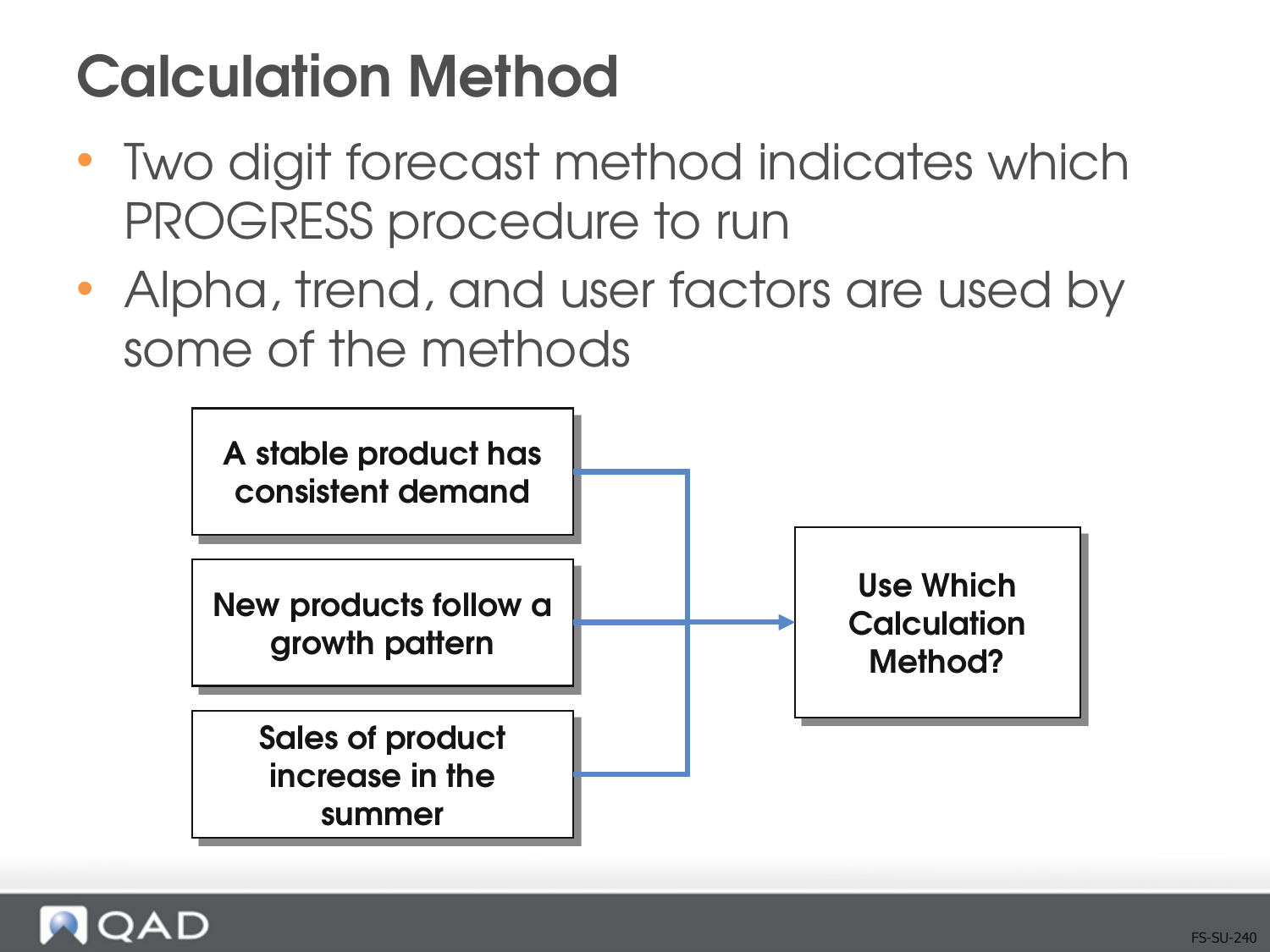

# Calculation Method
Two digit forecast method indicates which PROGRESS procedure to run
Alpha, trend, and user factors are used by some of the methods
A stable product has consistent demand
Use Which
Calculation
Method?
New products follow a growth pattern
Sales of product increase in the summer
FS-SU-240